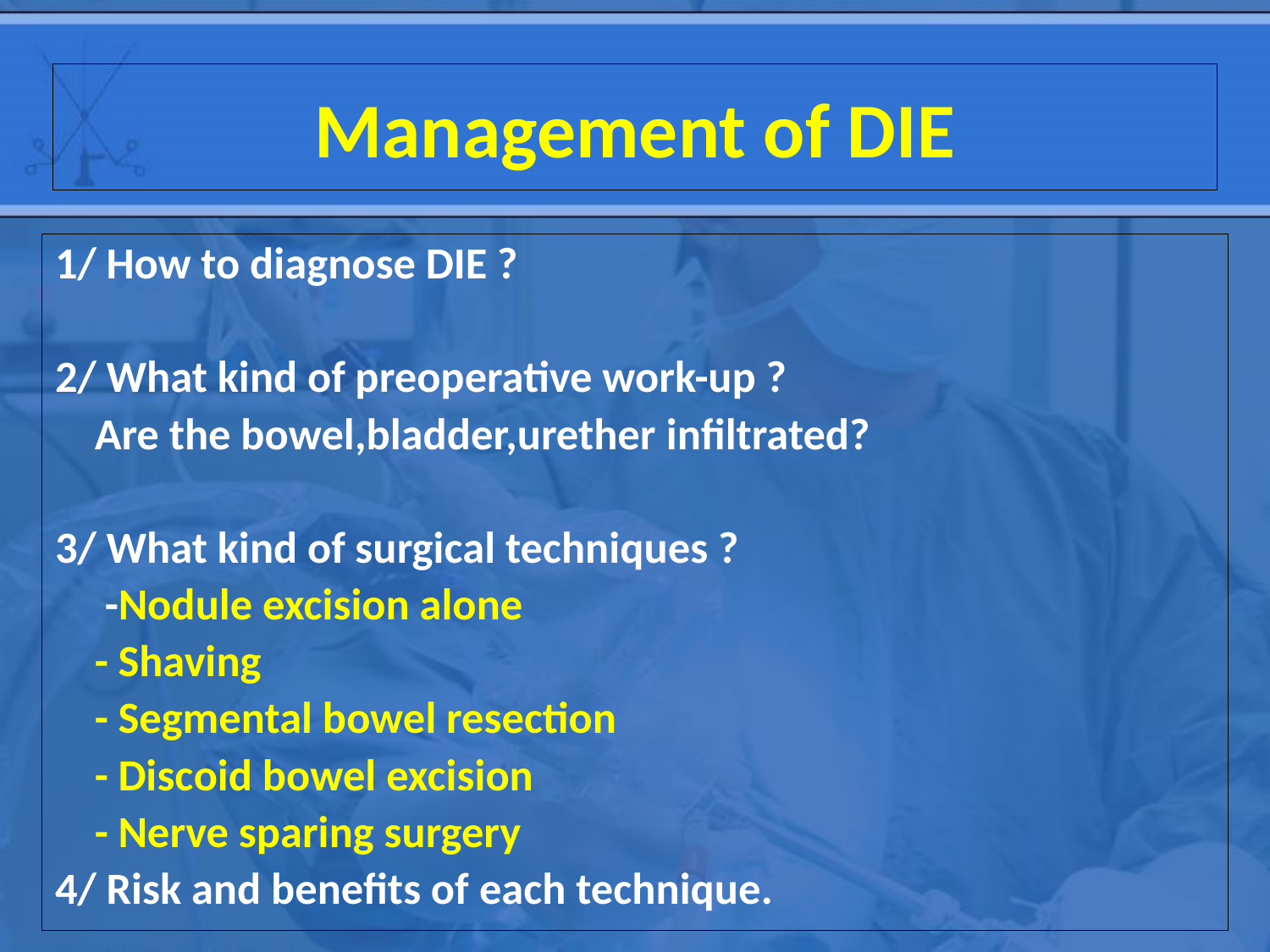

# Management of DIE
1/ How to diagnose DIE ?

2/ What kind of preoperative work-up ?
    Are the bowel,bladder,urether infiltrated?

3/ What kind of surgical techniques ?
     -Nodule excision alone
    - Shaving
    - Segmental bowel resection
    - Discoid bowel excision
    - Nerve sparing surgery
4/ Risk and benefits of each technique.